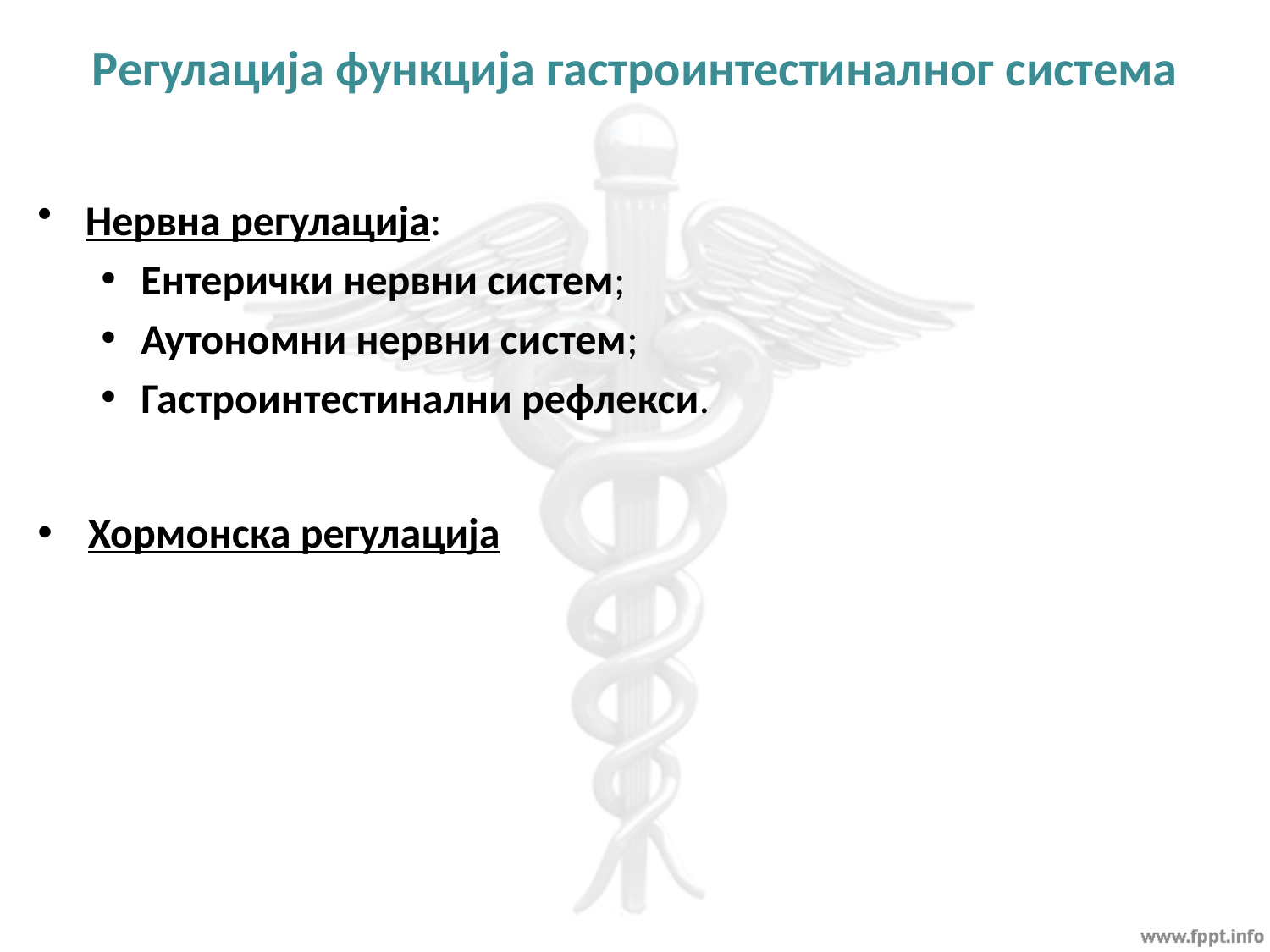

# Регулација функција гастроинтестиналног система

Нервна регулација:
Ентерички нервни систем;
Аутономни нервни систем;
Гастроинтестинални рефлекси.

Хормонска регулација